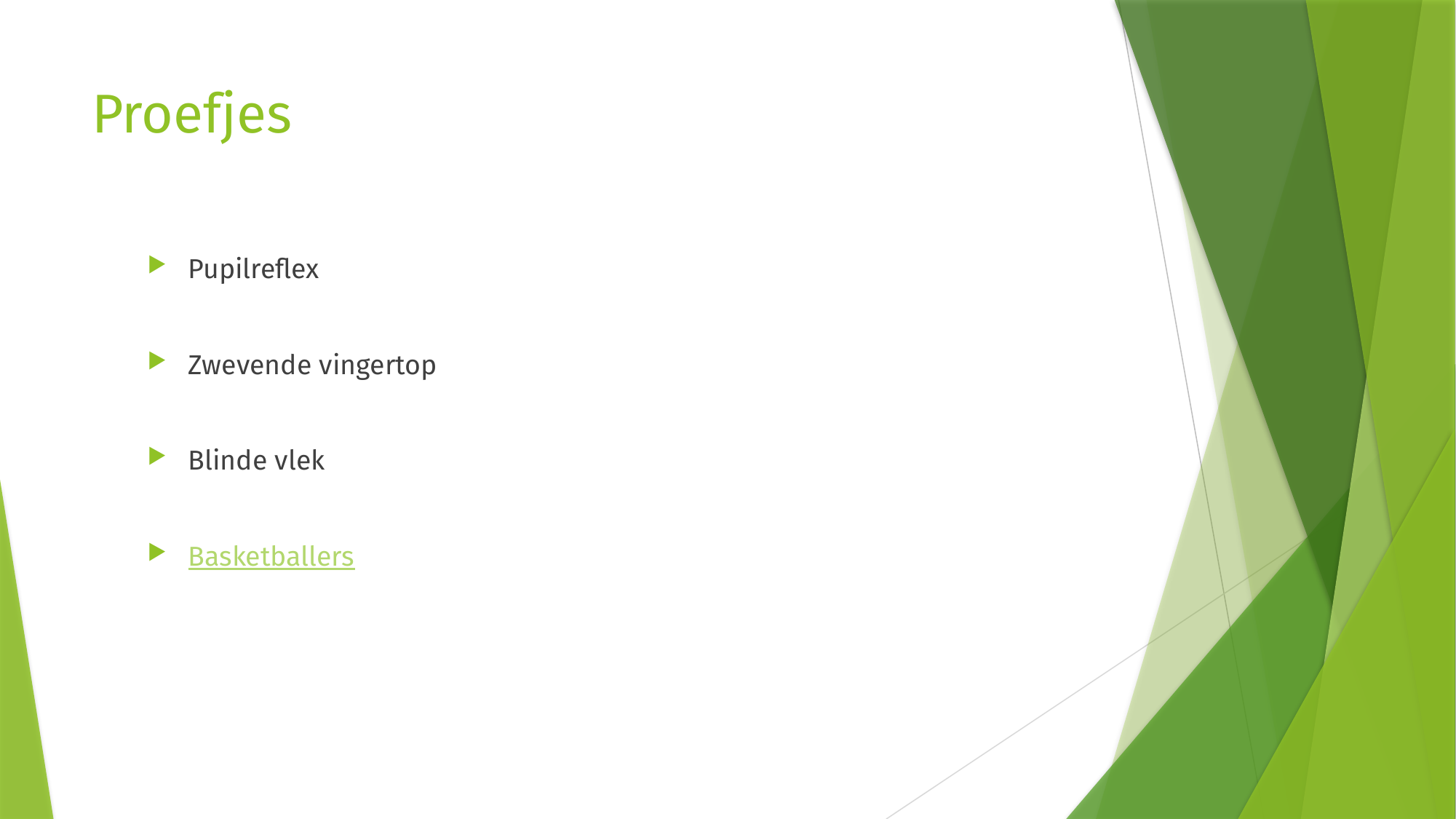

# Proefjes
Pupilreflex

Zwevende vingertop

Blinde vlek

Basketballers